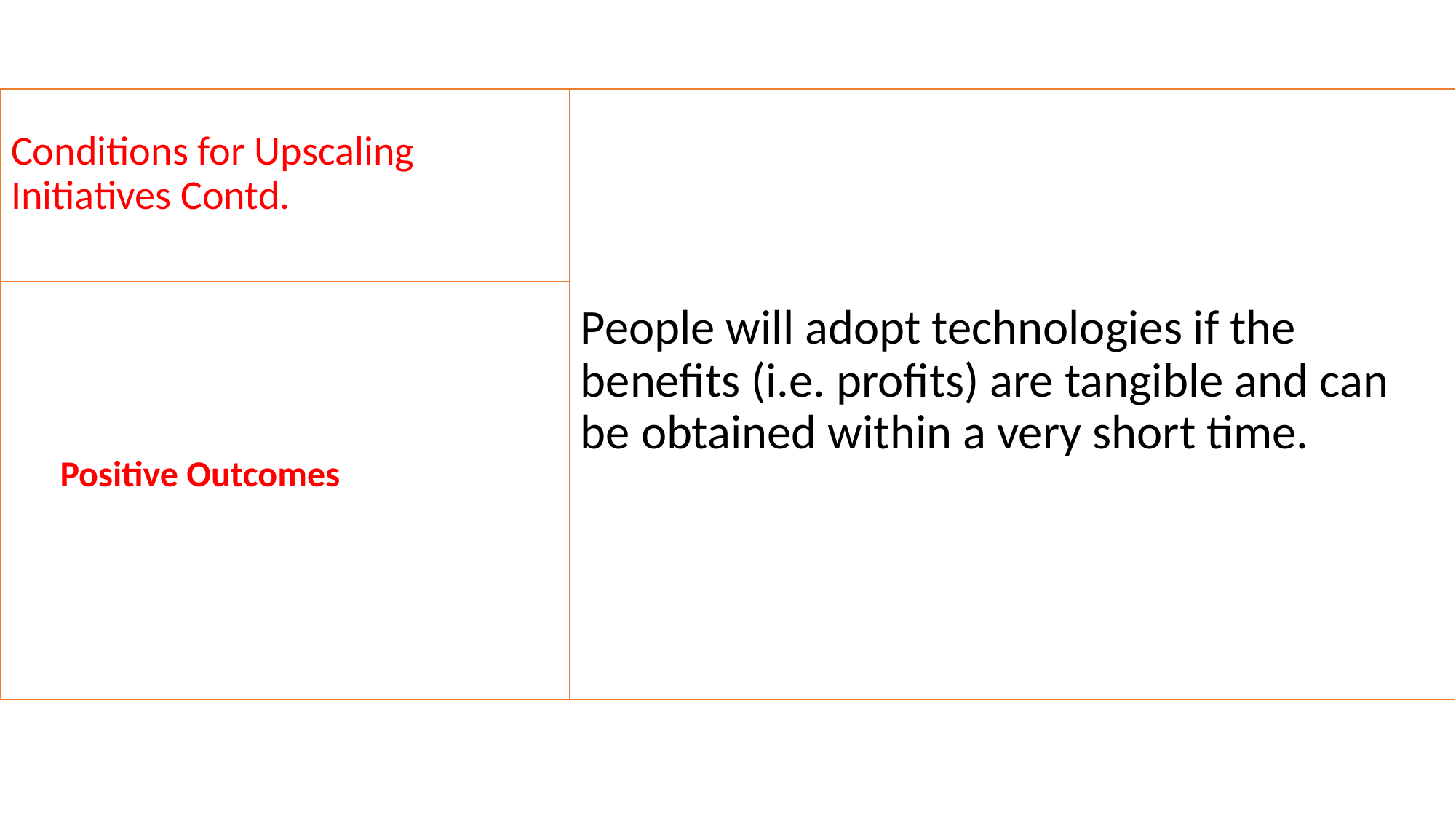

# Conditions for Upscaling Initiatives Contd.

People will adopt technologies if the benefits (i.e. profits) are tangible and can be obtained within a very short time.

      Positive Outcomes